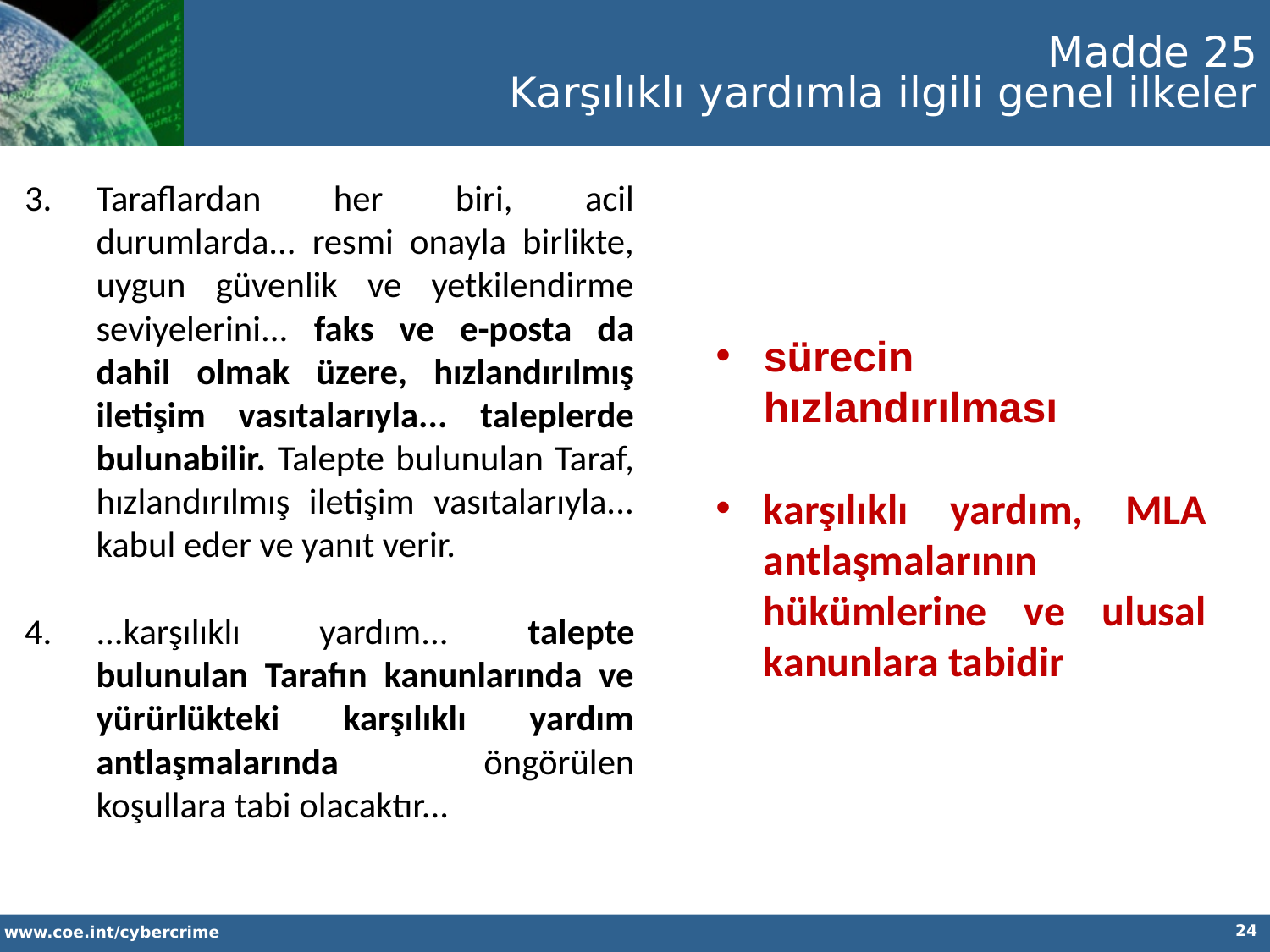

Madde 25
Karşılıklı yardımla ilgili genel ilkeler
Taraflardan her biri, acil durumlarda... resmi onayla birlikte, uygun güvenlik ve yetkilendirme seviyelerini... faks ve e-posta da dahil olmak üzere, hızlandırılmış iletişim vasıtalarıyla... taleplerde bulunabilir. Talepte bulunulan Taraf, hızlandırılmış iletişim vasıtalarıyla... kabul eder ve yanıt verir.

...karşılıklı yardım... talepte bulunulan Tarafın kanunlarında ve yürürlükteki karşılıklı yardım antlaşmalarında öngörülen koşullara tabi olacaktır...
sürecin hızlandırılması

karşılıklı yardım, MLA antlaşmalarının hükümlerine ve ulusal kanunlara tabidir
24